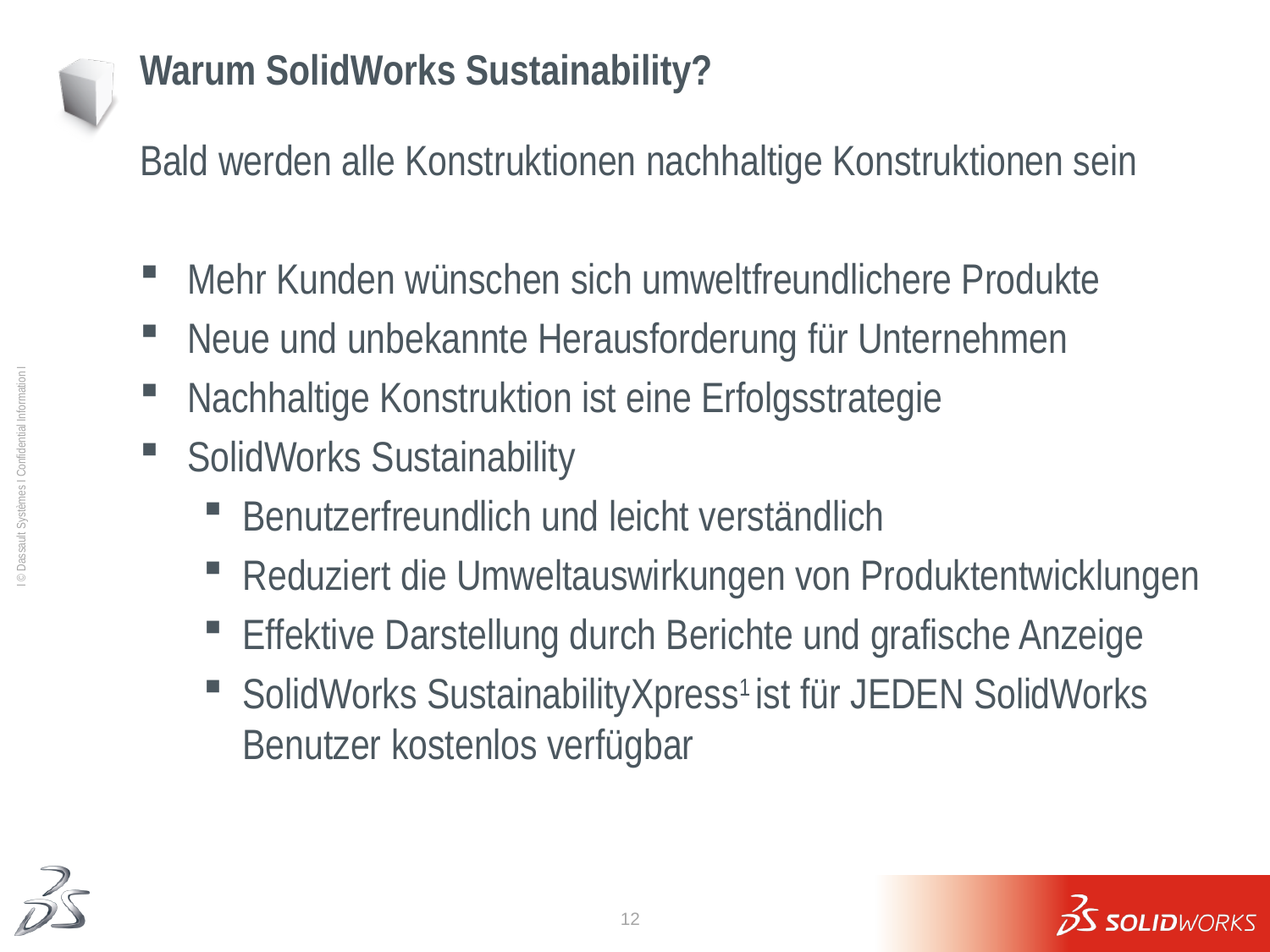

# Warum SolidWorks Sustainability?
Bald werden alle Konstruktionen nachhaltige Konstruktionen sein

Mehr Kunden wünschen sich umweltfreundlichere Produkte
Neue und unbekannte Herausforderung für Unternehmen
Nachhaltige Konstruktion ist eine Erfolgsstrategie
SolidWorks Sustainability
Benutzerfreundlich und leicht verständlich
Reduziert die Umweltauswirkungen von Produktentwicklungen
Effektive Darstellung durch Berichte und grafische Anzeige
SolidWorks SustainabilityXpress1 ist für JEDEN SolidWorks Benutzer kostenlos verfügbar